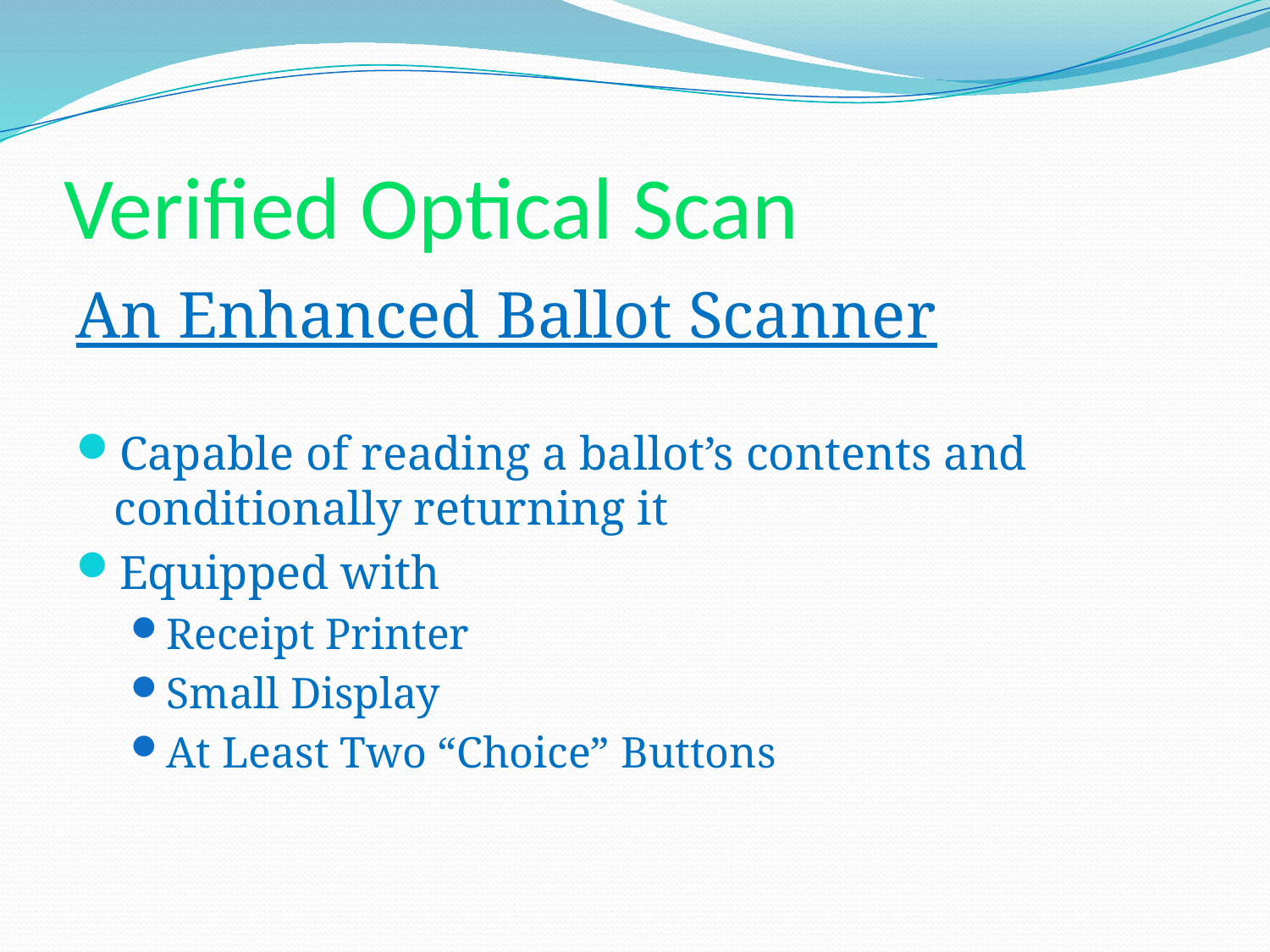

# Verified Optical Scan
An Enhanced Ballot Scanner

Capable of reading a ballot’s contents and conditionally returning it
Equipped with
Receipt Printer
Small Display
At Least Two “Choice” Buttons